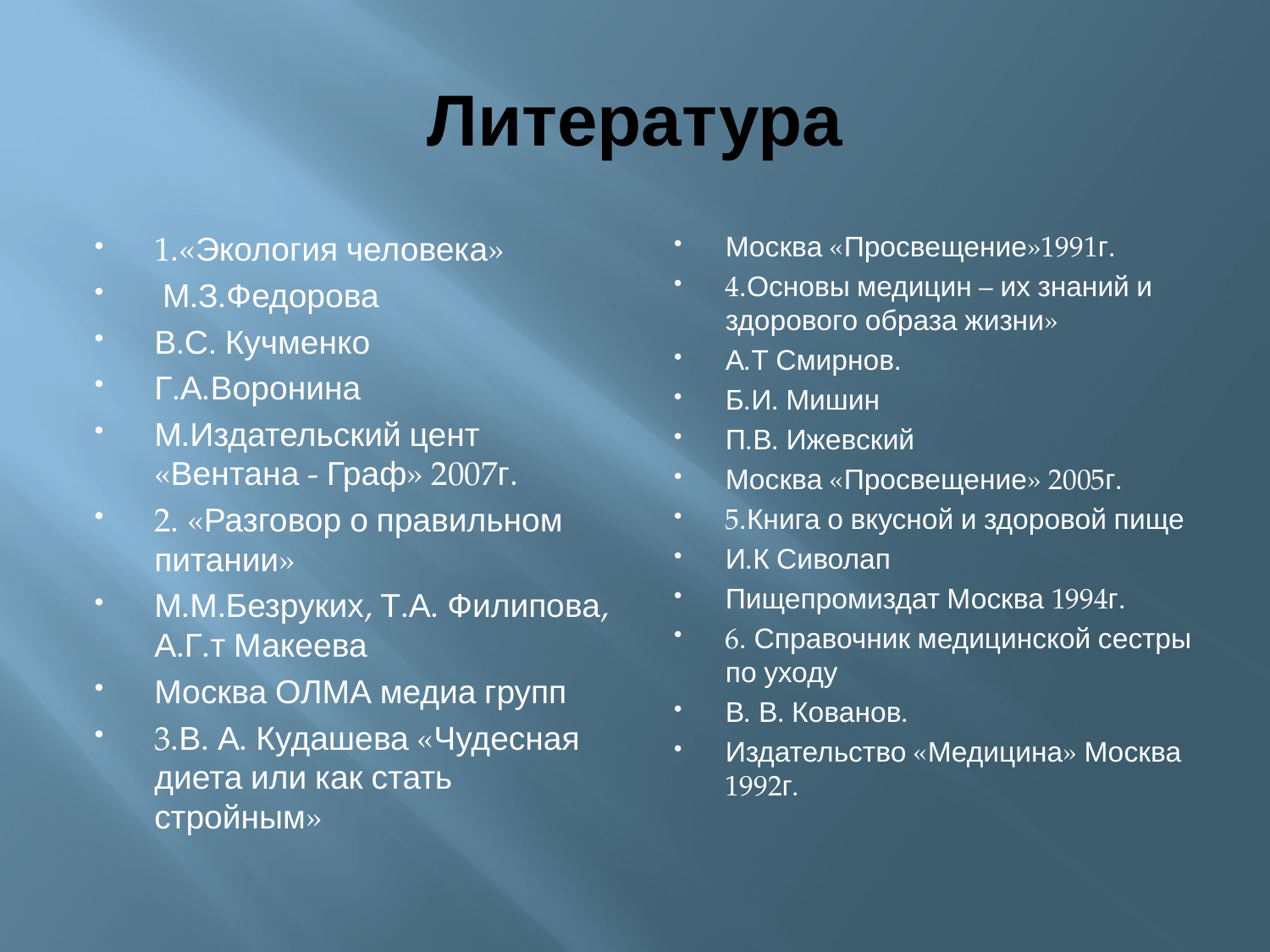

# Литература
1.«Экология человека»
 М.З.Федорова
В.С. Кучменко
Г.А.Воронина
М.Издательский цент «Вентана - Граф» 2007г.
2. «Разговор о правильном питании»
М.М.Безруких, Т.А. Филипова, А.Г.т Макеева
Москва ОЛМА медиа групп
3.В. А. Кудашева «Чудесная диета или как стать стройным»

Москва «Просвещение»1991г.
4.Основы медицин – их знаний и здорового образа жизни»
А.Т Смирнов.
Б.И. Мишин
П.В. Ижевский
Москва «Просвещение» 2005г.
5.Книга о вкусной и здоровой пище
И.К Сиволап
Пищепромиздат Москва 1994г.
6. Справочник медицинской сестры по уходу
В. В. Кованов.
Издательство «Медицина» Москва 1992г.